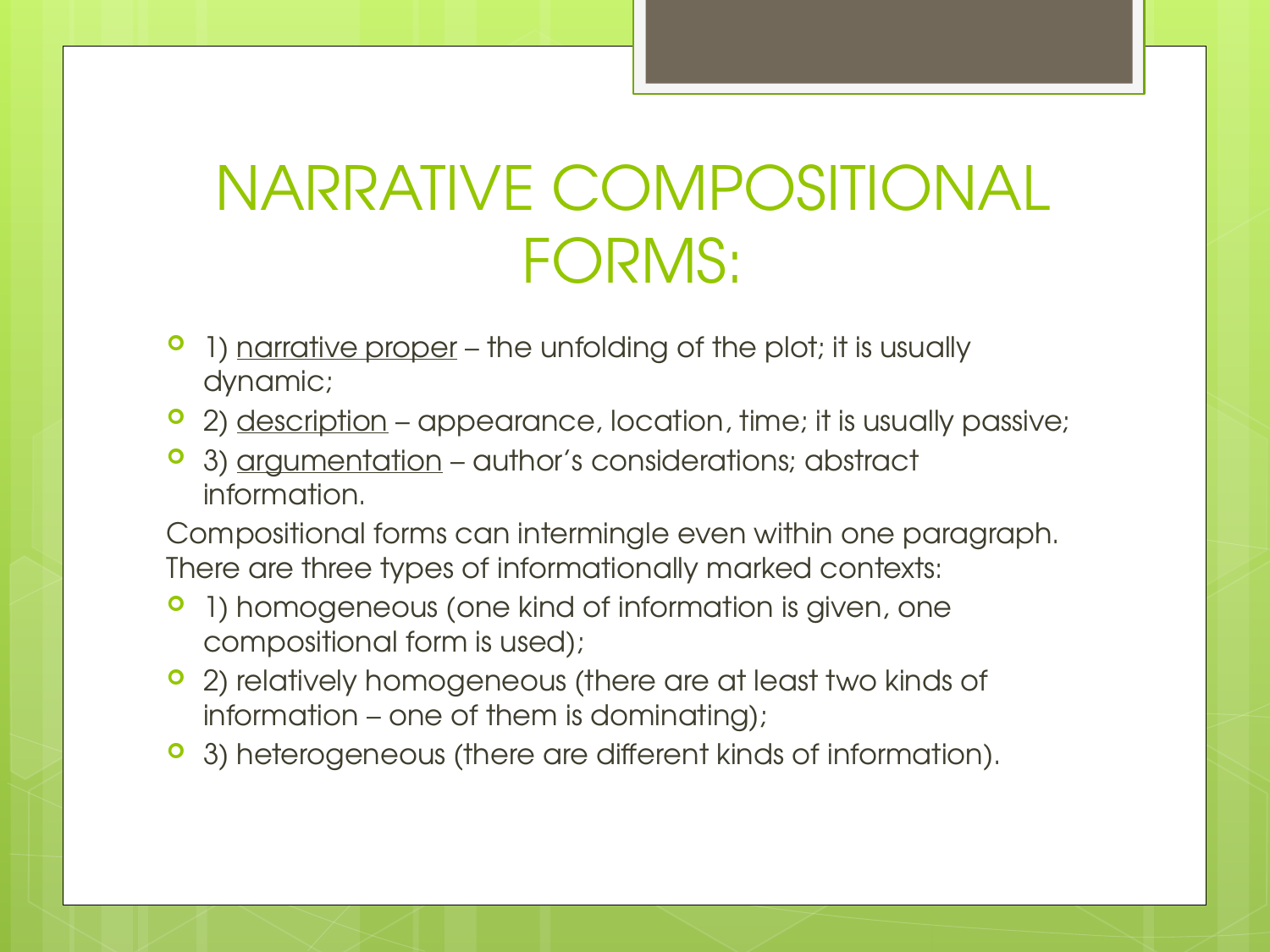

# NARRATIVE COMPOSITIONAL FORMS:
1) narrative proper – the unfolding of the plot; it is usually dynamic;
2) description – appearance, location, time; it is usually passive;
3) argumentation – author’s considerations; abstract information.
Compositional forms can intermingle even within one paragraph. There are three types of informationally marked contexts:
1) homogeneous (one kind of information is given, one compositional form is used);
2) relatively homogeneous (there are at least two kinds of information – one of them is dominating);
3) heterogeneous (there are different kinds of information).